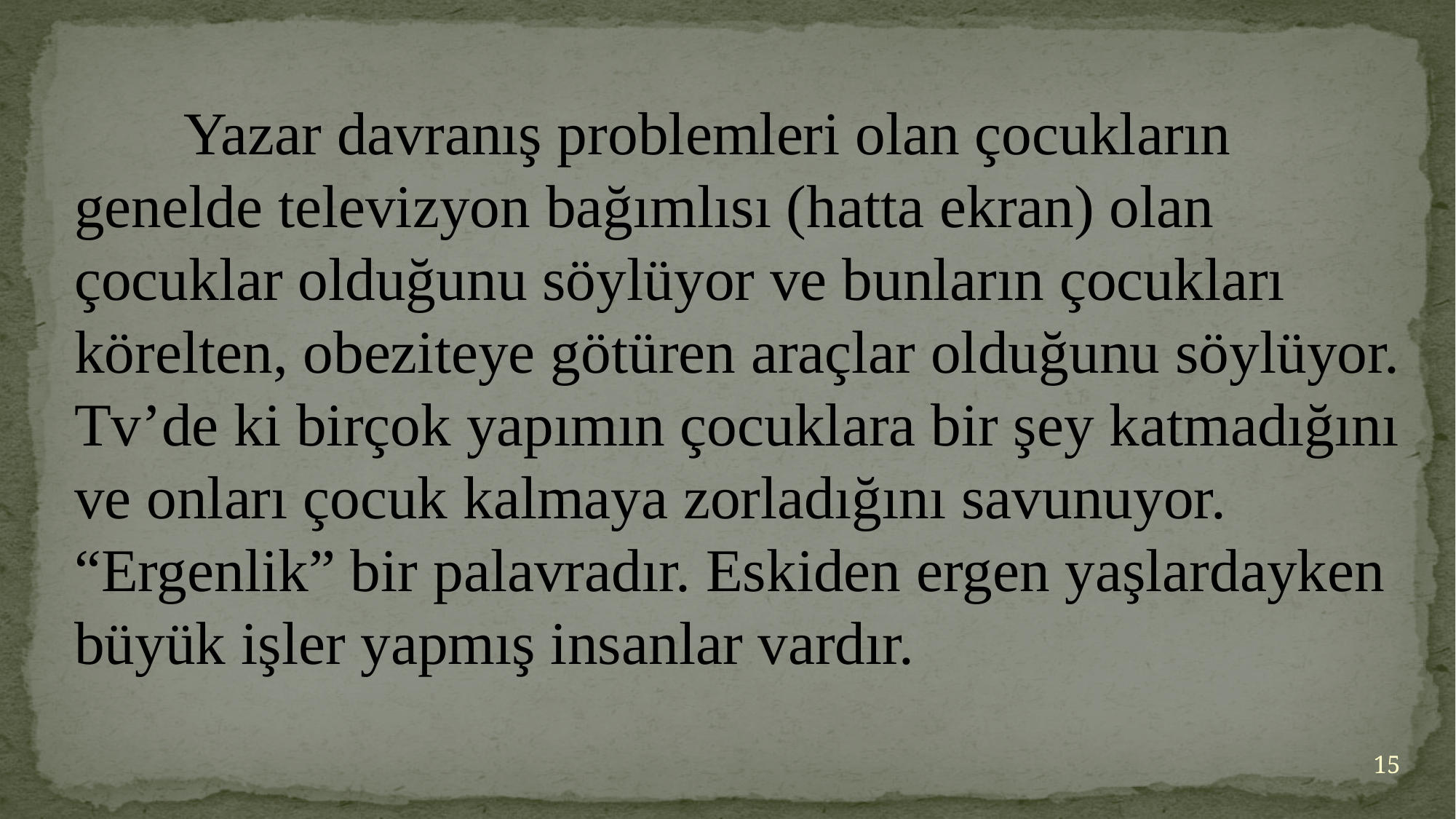

Yazar davranış problemleri olan çocukların genelde televizyon bağımlısı (hatta ekran) olan çocuklar olduğunu söylüyor ve bunların çocukları körelten, obeziteye götüren araçlar olduğunu söylüyor. Tv’de ki birçok yapımın çocuklara bir şey katmadığını ve onları çocuk kalmaya zorladığını savunuyor. “Ergenlik” bir palavradır. Eskiden ergen yaşlardayken büyük işler yapmış insanlar vardır.
15